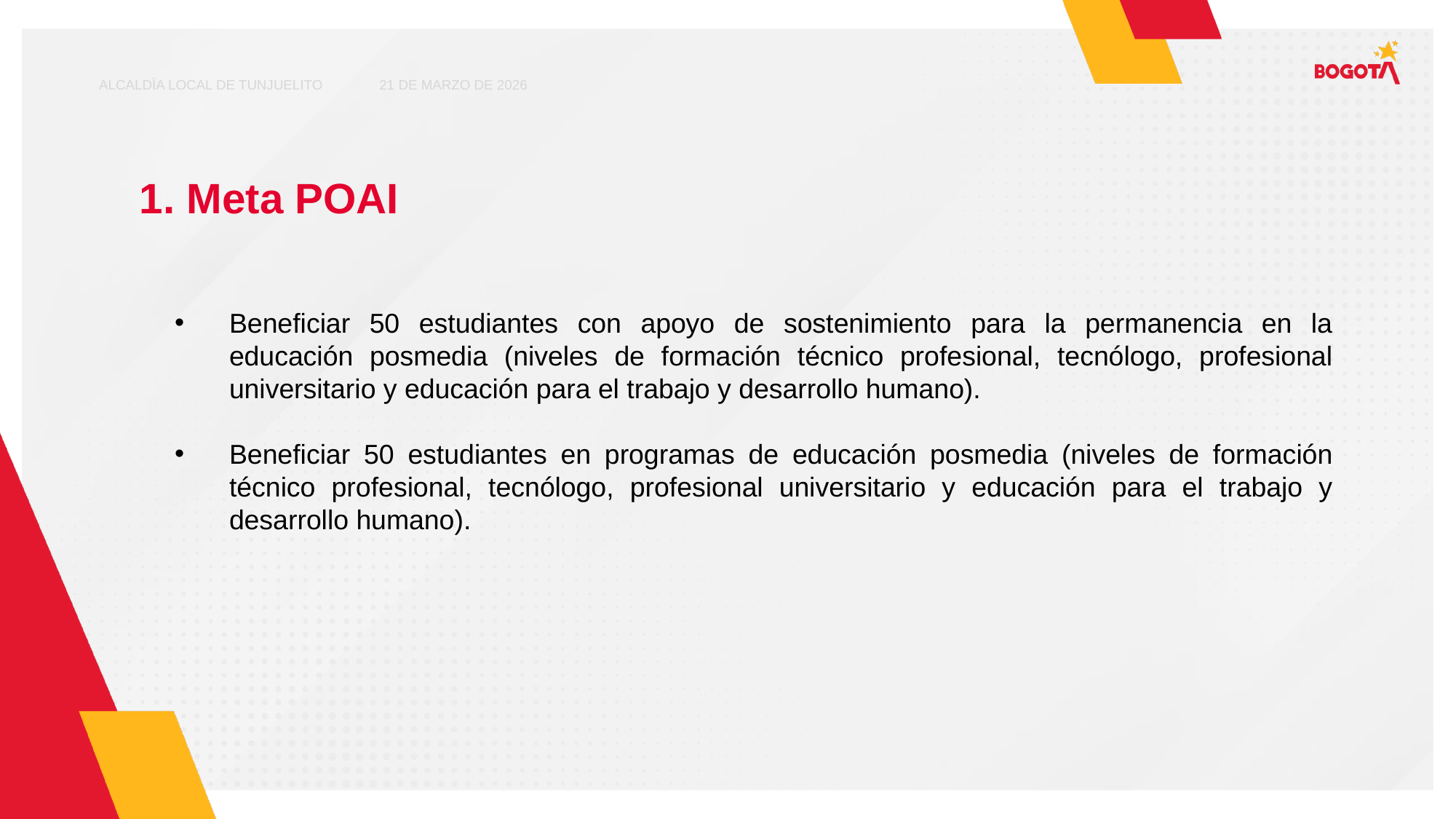

ALCALDÌA LOCAL DE TUNJUELITO
21 DE MARZO DE 2026
1. Meta POAI
Beneficiar 50 estudiantes con apoyo de sostenimiento para la permanencia en la educación posmedia (niveles de formación técnico profesional, tecnólogo, profesional universitario y educación para el trabajo y desarrollo humano).

​Beneficiar 50 estudiantes en programas de educación posmedia (niveles de formación técnico profesional, tecnólogo, profesional universitario y educación para el trabajo y desarrollo humano).